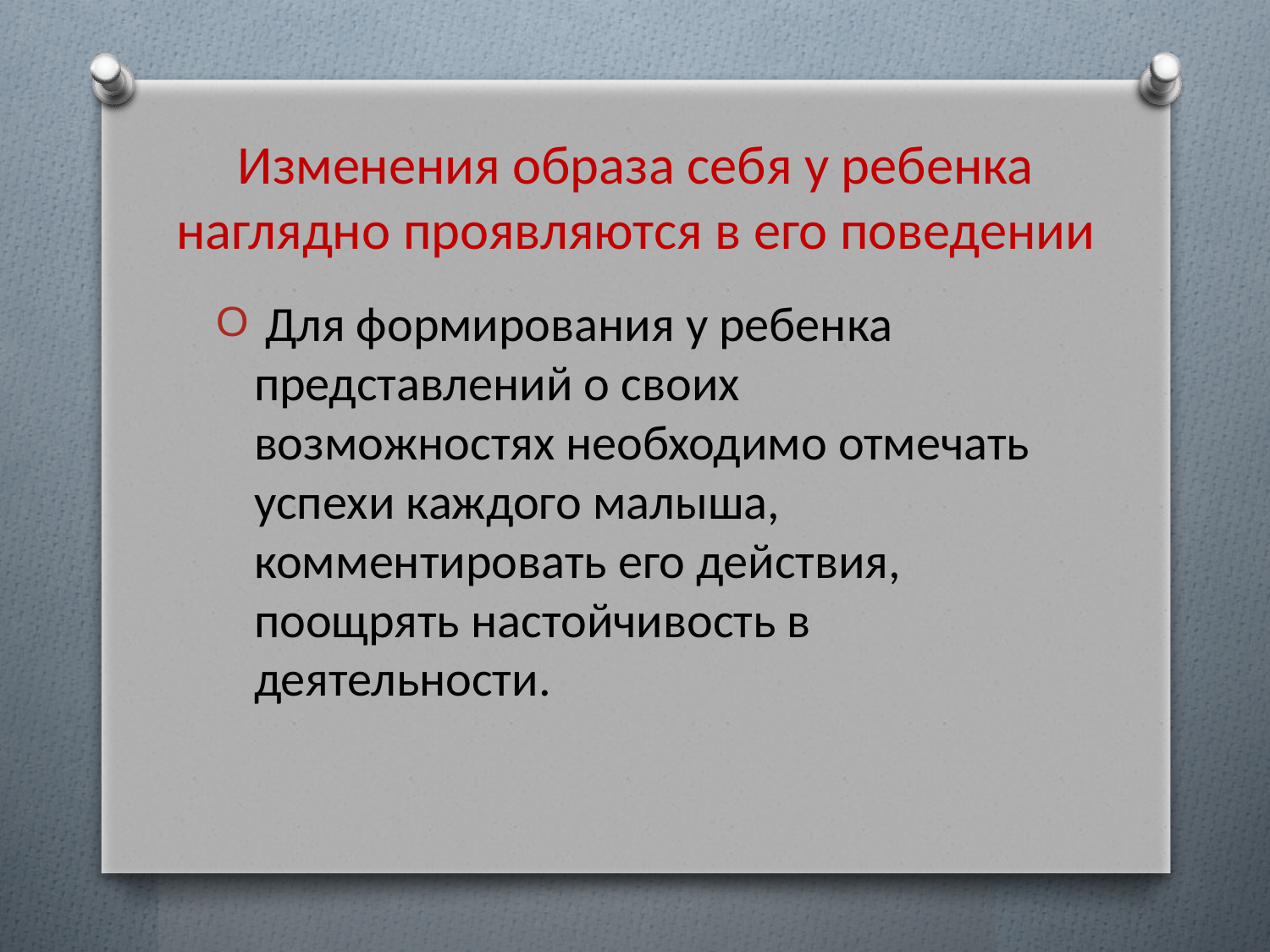

# Изменения образа себя у ребенка наглядно проявляются в его поведении
 Для формирования у ребенка представлений о своих возможностях необходимо отмечать успехи каждого малыша, комментировать его действия, поощрять настойчивость в деятельности.